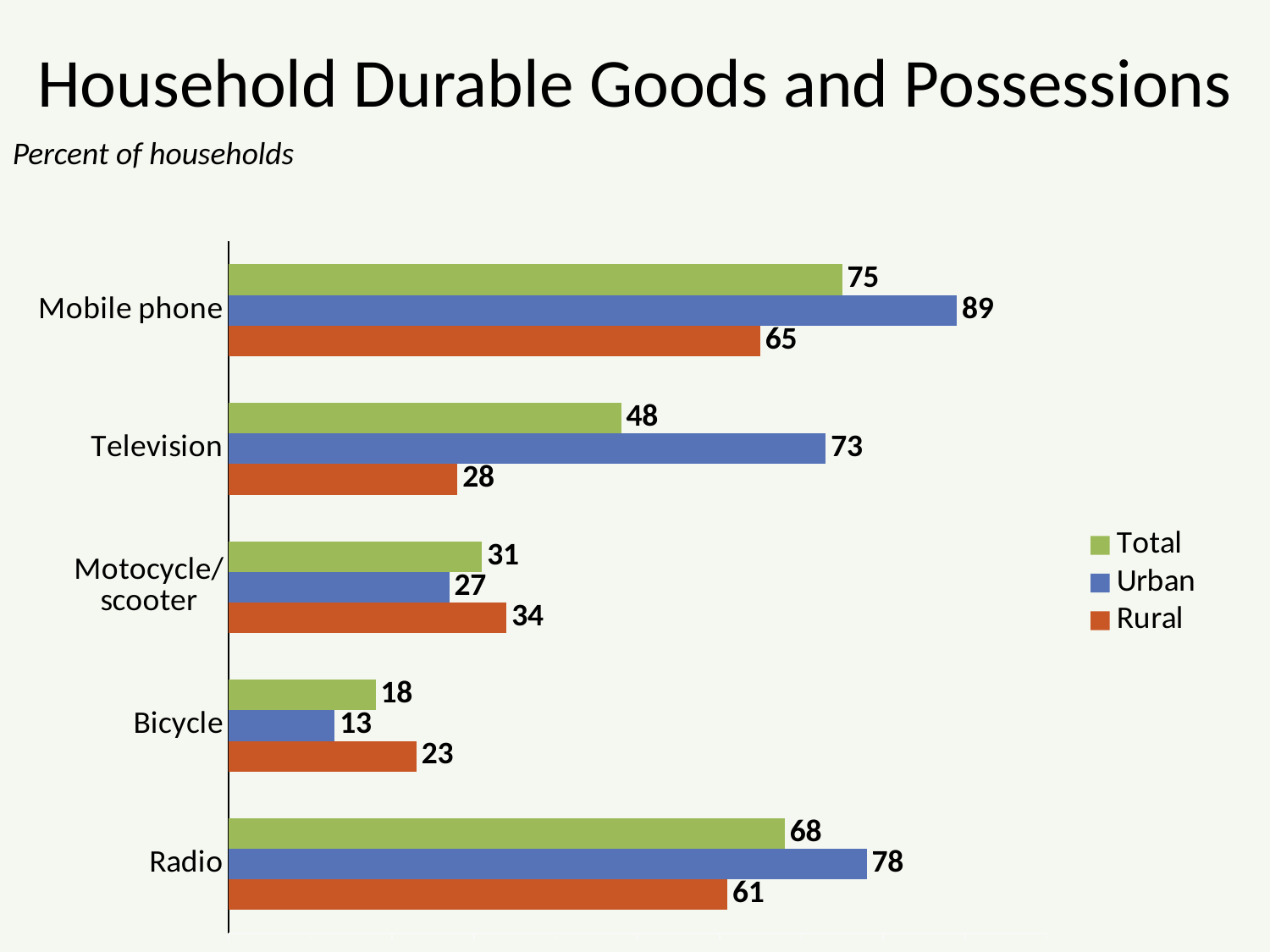

# Household Durable Goods and Possessions
Percent of households

### Chart

| Category | Rural | Urban | Total |
|---|---|---|---|
| Radio | 61.0 | 78.0 | 68.0 |
| Bicycle | 23.0 | 13.0 | 18.0 |
| Motocycle/ scooter | 34.0 | 27.0 | 31.0 |
| Television | 28.0 | 73.0 | 48.0 |
| Mobile phone | 65.0 | 89.0 | 75.0 |